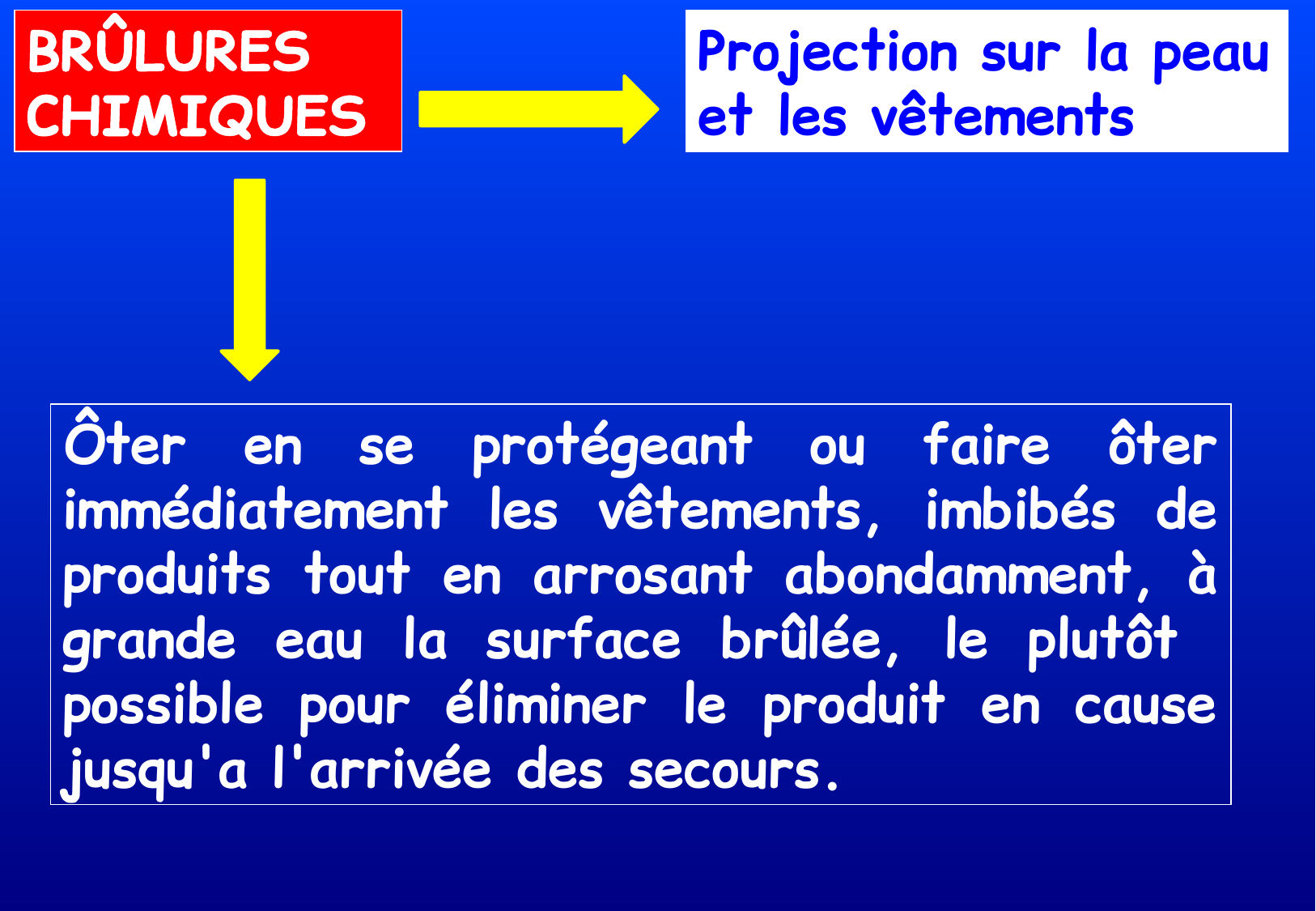

BRÛLURES
CHIMIQUES
Projection sur la peau et les vêtements

Ôter en se protégeant ou faire ôter immédiatement les vêtements, imbibés de produits tout en arrosant abondamment, à grande eau la surface brûlée, le plutôt  possible pour éliminer le produit en cause jusqu'a l'arrivée des secours.